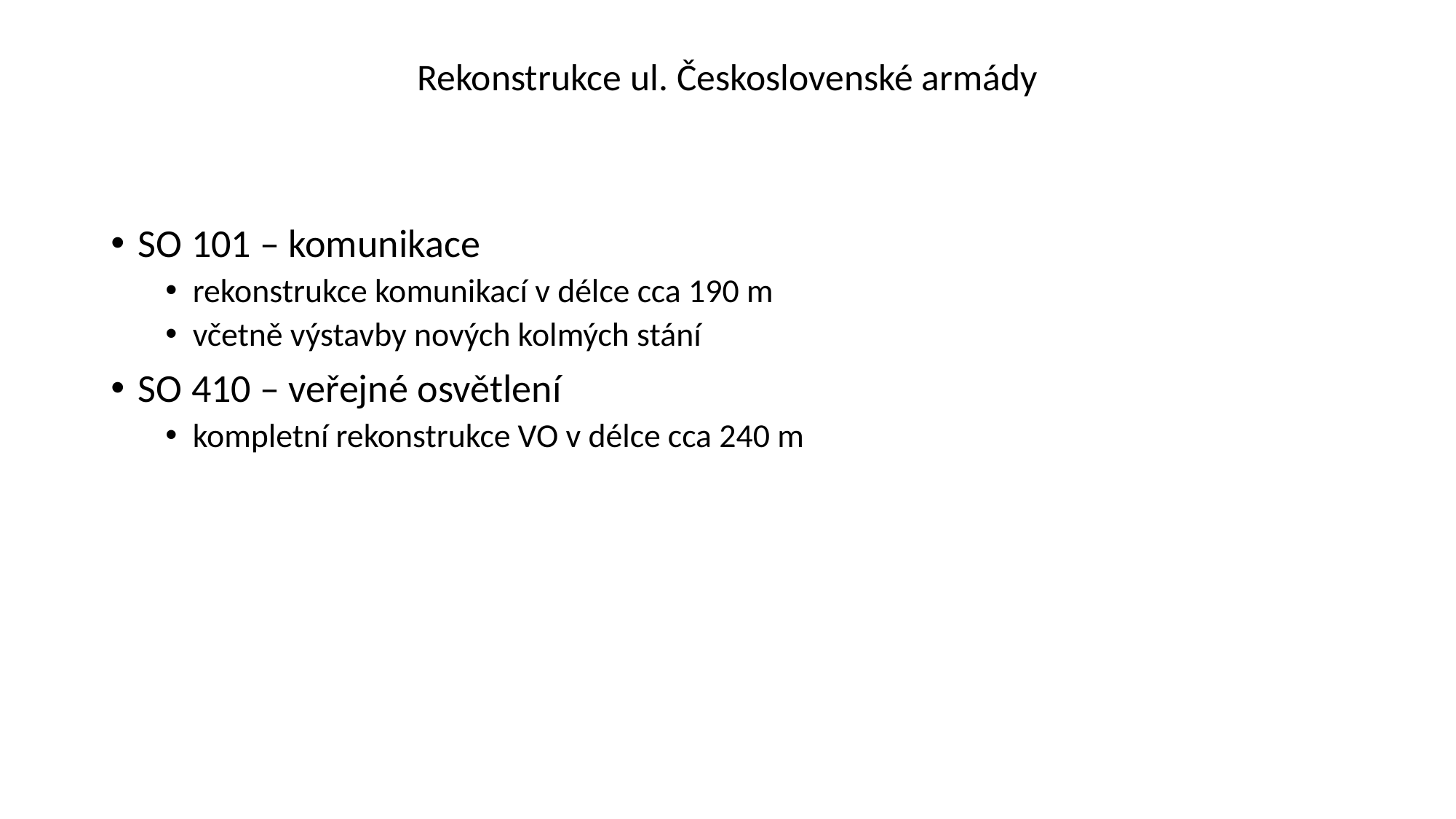

# Rekonstrukce ul. Československé armády
SO 101 – komunikace
rekonstrukce komunikací v délce cca 190 m
včetně výstavby nových kolmých stání
SO 410 – veřejné osvětlení
kompletní rekonstrukce VO v délce cca 240 m